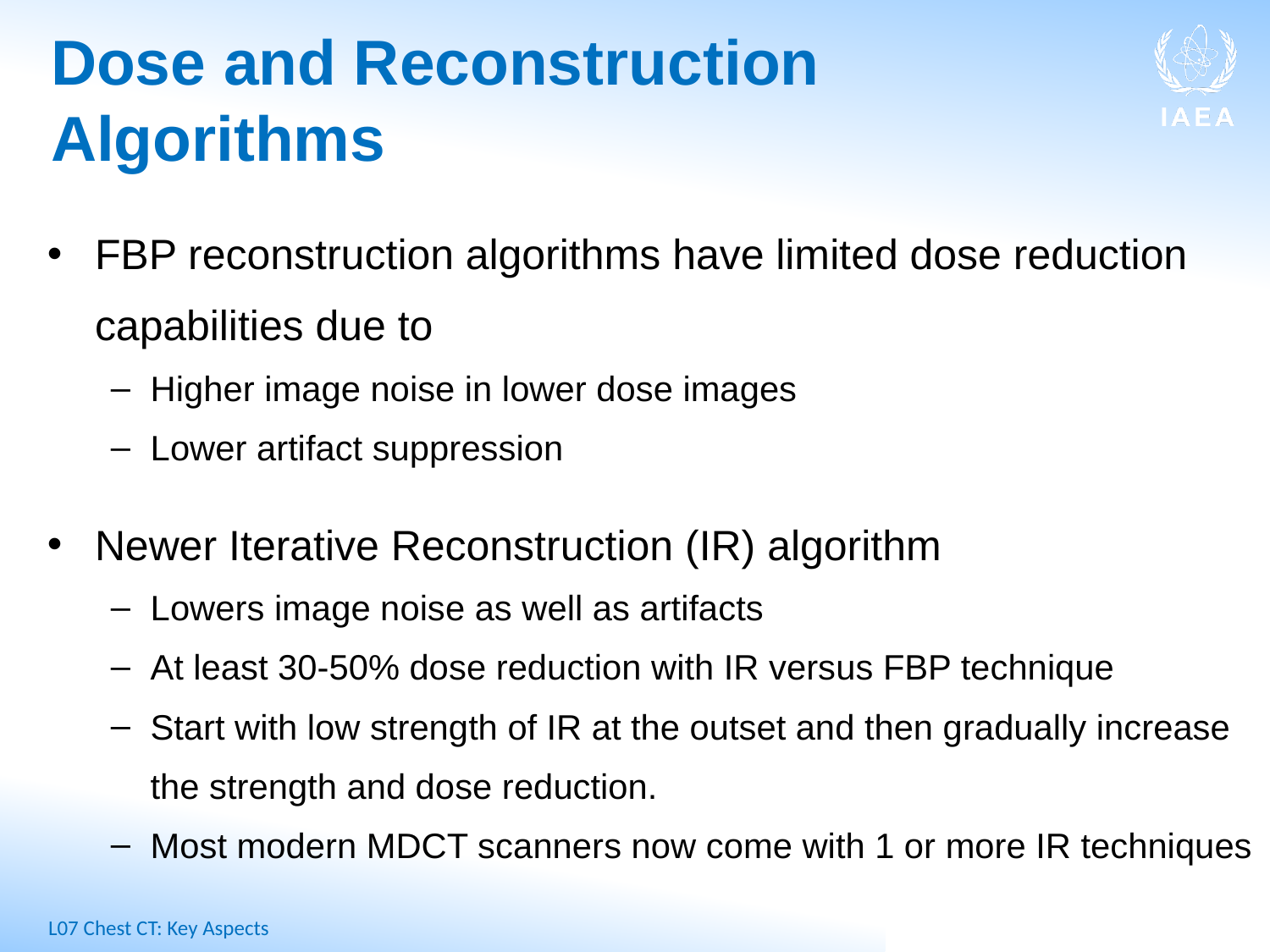

# Dose and Reconstruction Algorithms
FBP reconstruction algorithms have limited dose reduction capabilities due to
Higher image noise in lower dose images
Lower artifact suppression
Newer Iterative Reconstruction (IR) algorithm
Lowers image noise as well as artifacts
At least 30-50% dose reduction with IR versus FBP technique
Start with low strength of IR at the outset and then gradually increase the strength and dose reduction.
Most modern MDCT scanners now come with 1 or more IR techniques